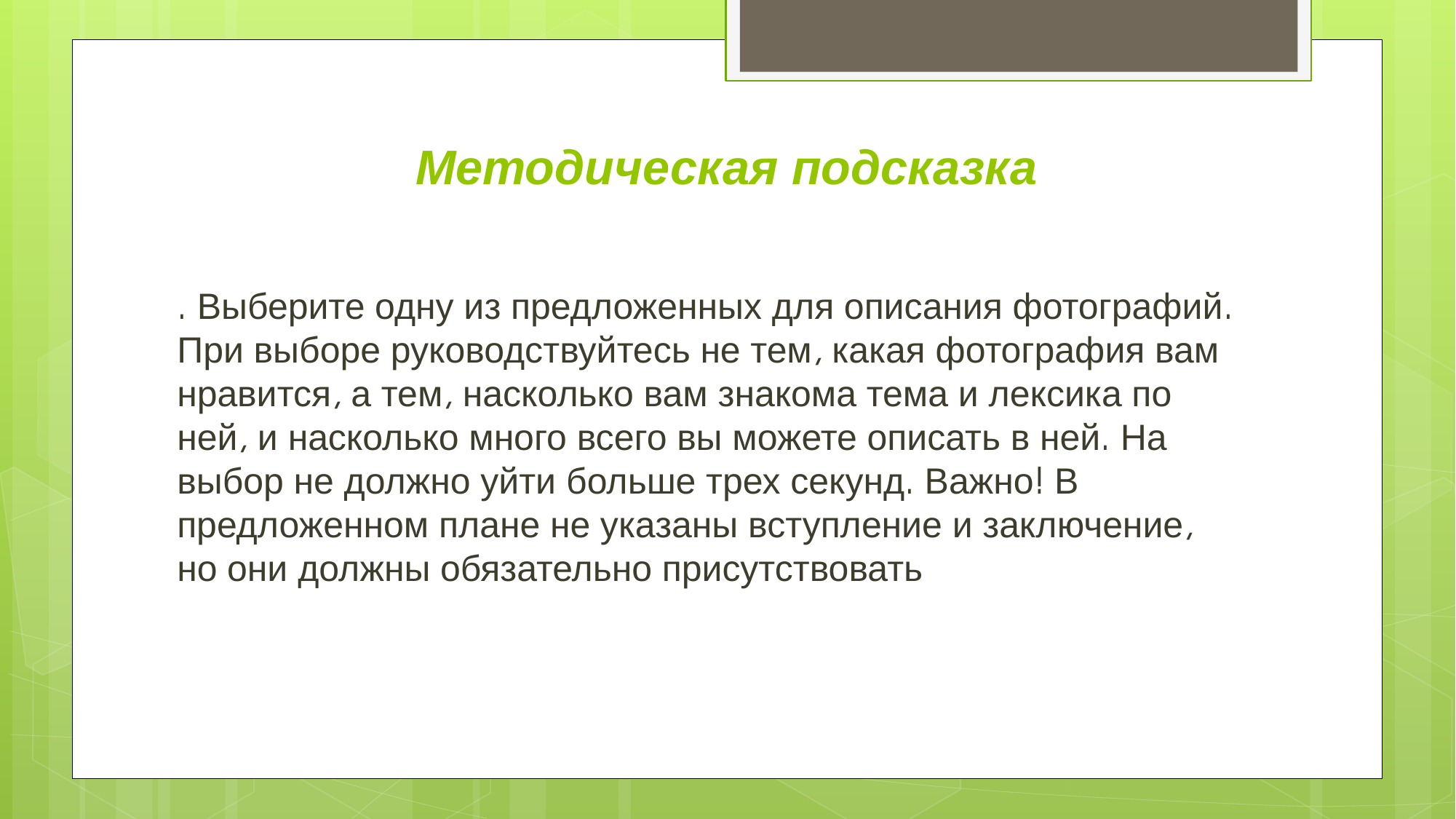

# Методическая подсказка
. Выберите одну из предложенных для описания фотографий. При выборе руководствуйтесь не тем, какая фотография вам нравится, а тем, насколько вам знакома тема и лексика по ней, и насколько много всего вы можете описать в ней. На выбор не должно уйти больше трех секунд. Важно! В предложенном плане не указаны вступление и заключение, но они должны обязательно присутствовать